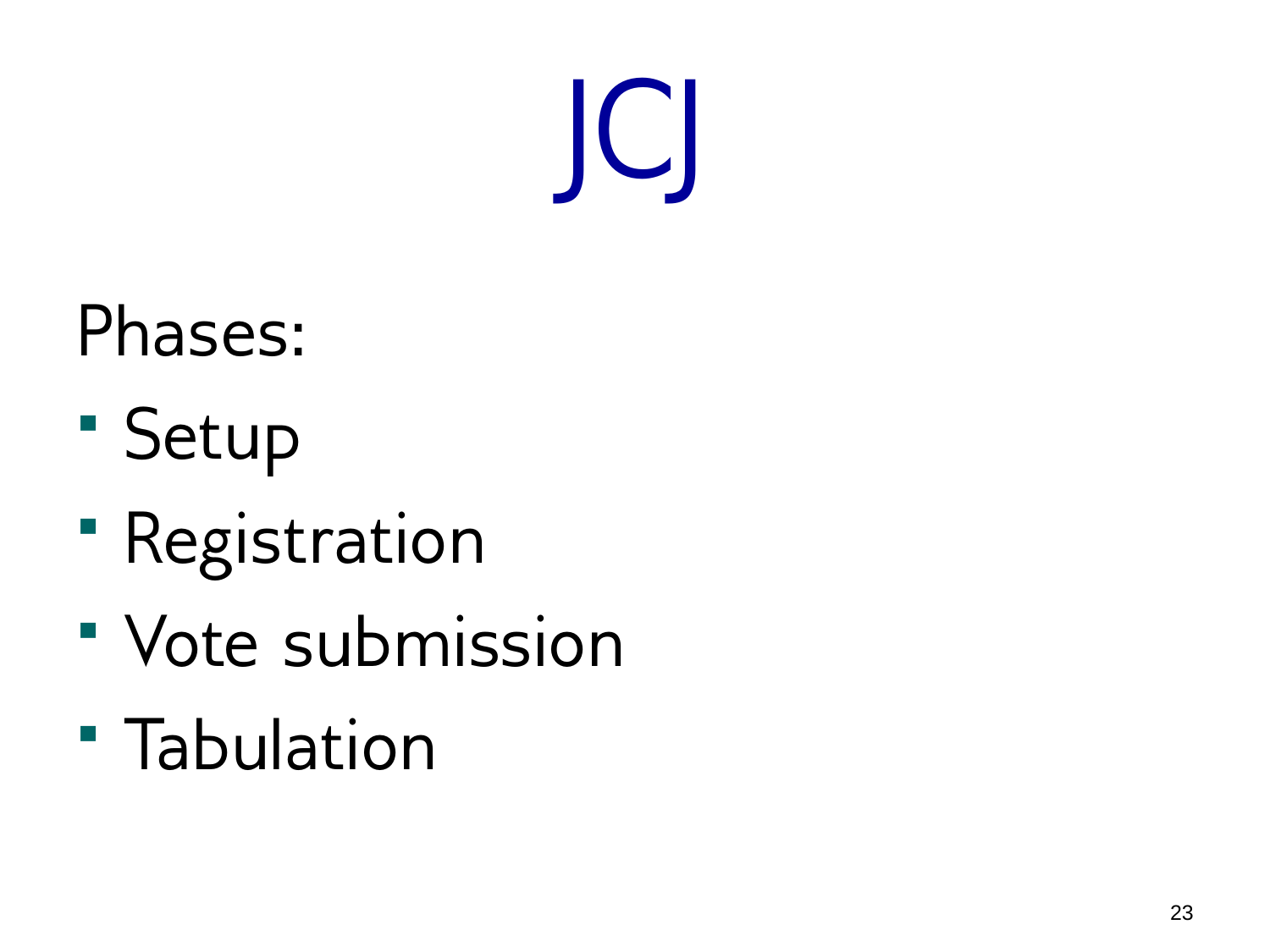

# JCJ
Phases:
Setup
Registration
Vote submission
Tabulation

23